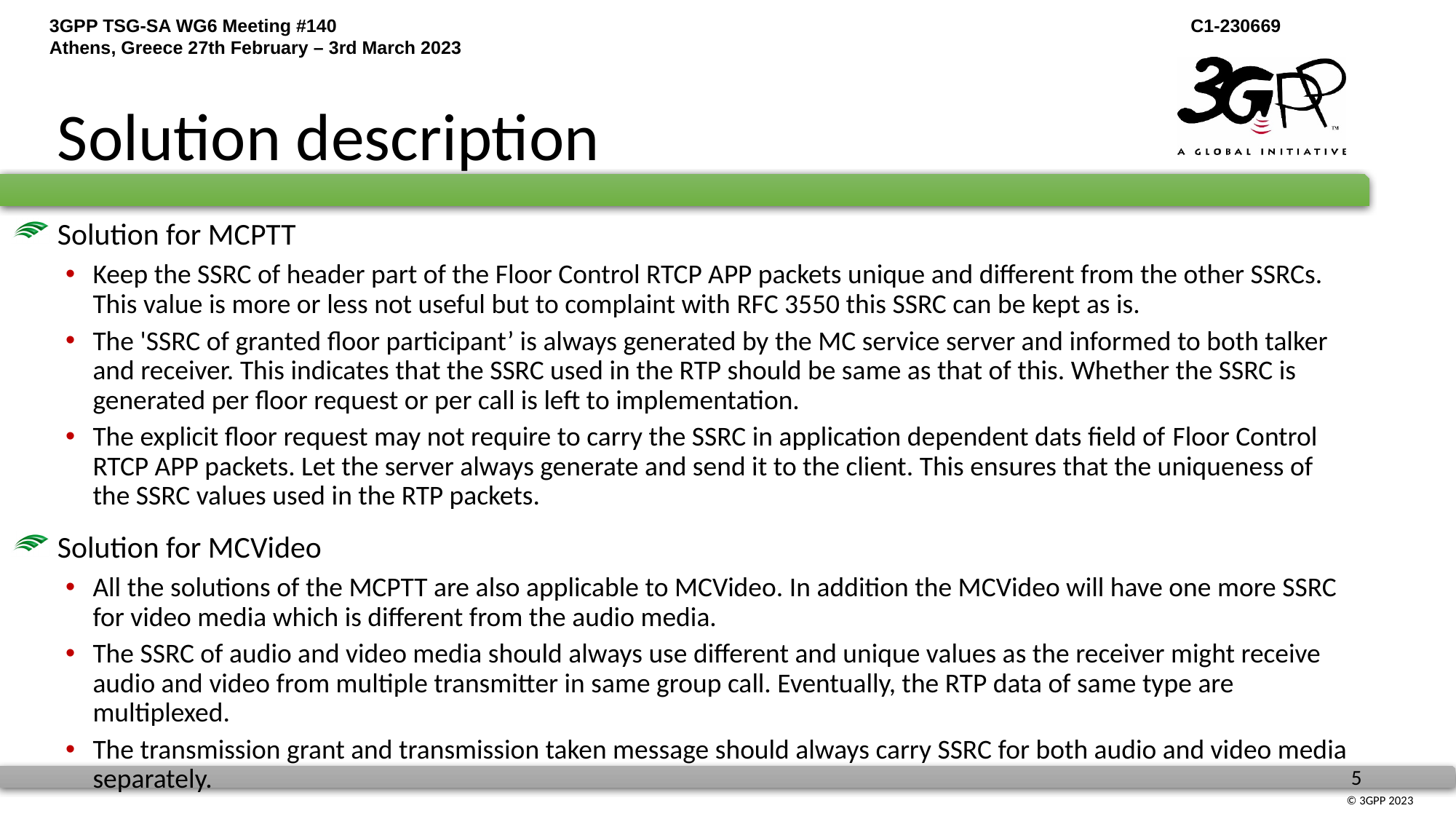

# Solution description
 Solution for MCPTT
Keep the SSRC of header part of the Floor Control RTCP APP packets unique and different from the other SSRCs. This value is more or less not useful but to complaint with RFC 3550 this SSRC can be kept as is.
The 'SSRC of granted floor participant’ is always generated by the MC service server and informed to both talker and receiver. This indicates that the SSRC used in the RTP should be same as that of this. Whether the SSRC is generated per floor request or per call is left to implementation.
The explicit floor request may not require to carry the SSRC in application dependent dats field of Floor Control RTCP APP packets. Let the server always generate and send it to the client. This ensures that the uniqueness of the SSRC values used in the RTP packets.
 Solution for MCVideo
All the solutions of the MCPTT are also applicable to MCVideo. In addition the MCVideo will have one more SSRC for video media which is different from the audio media.
The SSRC of audio and video media should always use different and unique values as the receiver might receive audio and video from multiple transmitter in same group call. Eventually, the RTP data of same type are multiplexed.
The transmission grant and transmission taken message should always carry SSRC for both audio and video media separately.